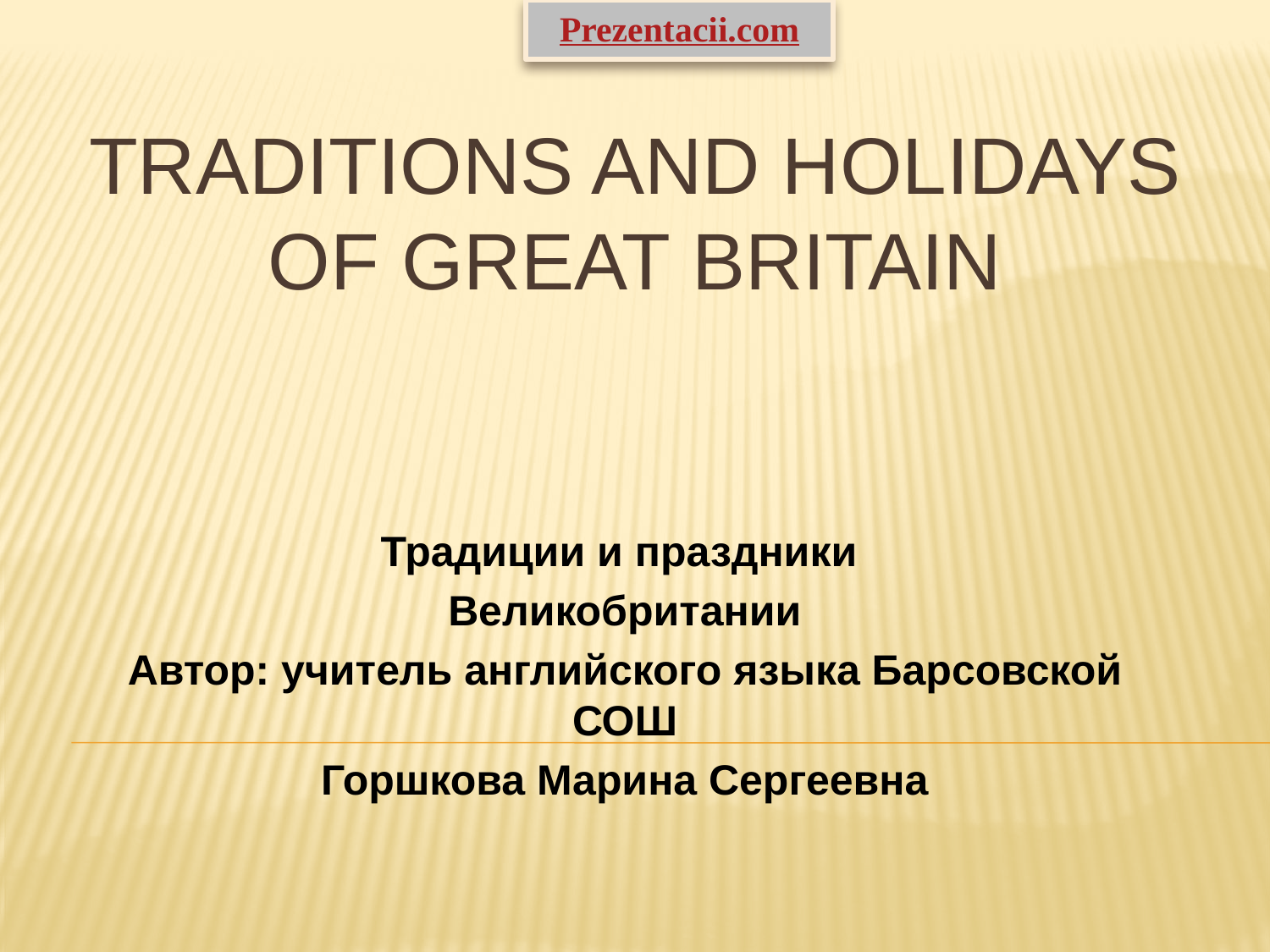

Prezentacii.com
# Traditions and holidays of Great Britain
Традиции и праздники
Великобритании
Автор: учитель английского языка Барсовской СОШ
Горшкова Марина Сергеевна